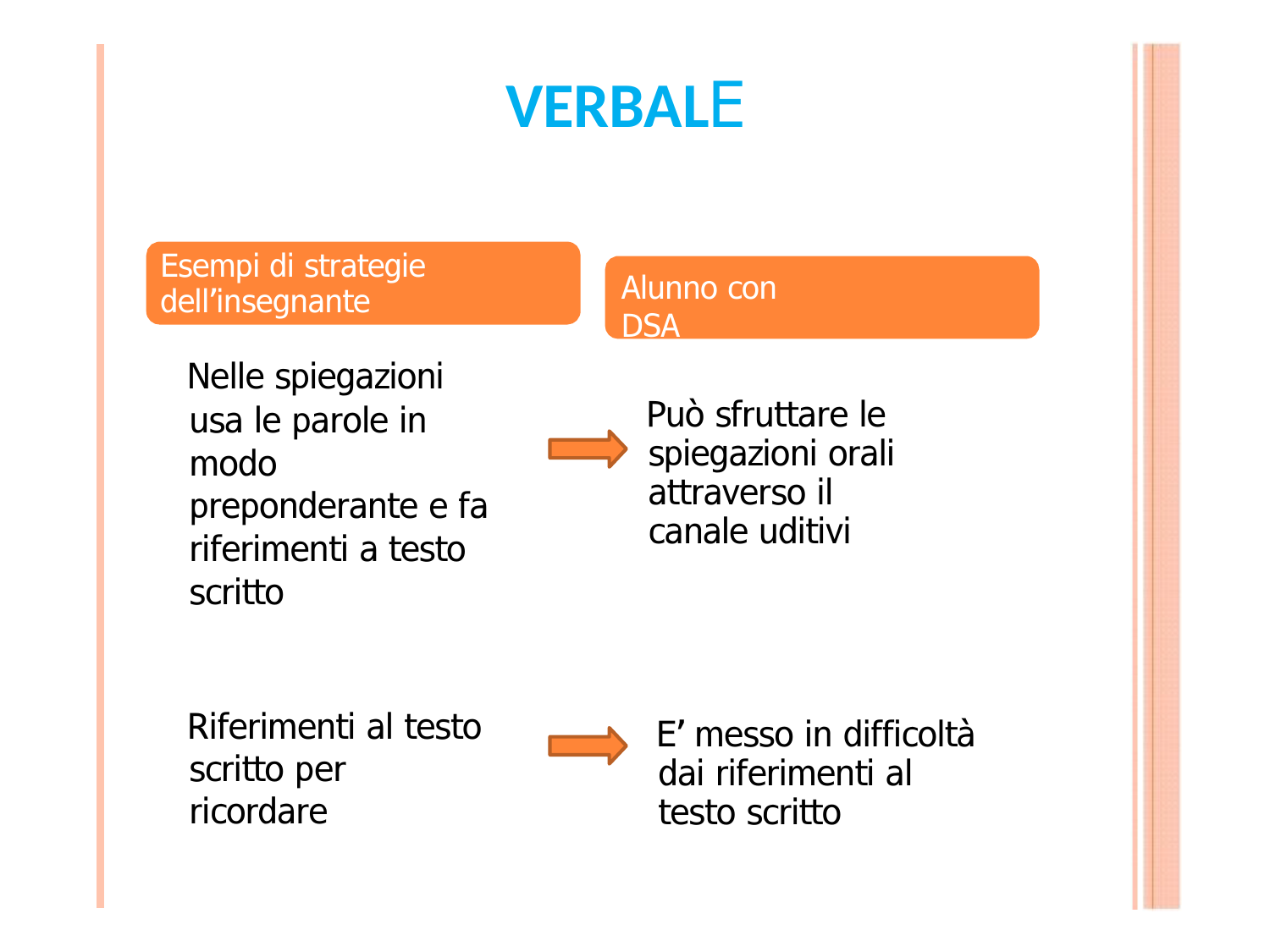

# VERBALE

.
39

Esempi di strategie dell’insegnante

Alunno con DSA
Nelle spiegazioni usa le parole in modo preponderante e fa riferimenti a testo scritto
Può sfruttare le spiegazioni orali attraverso il canale uditivi

Riferimenti al testo scritto per ricordare
E’ messo in difficoltà dai riferimenti al testo scritto